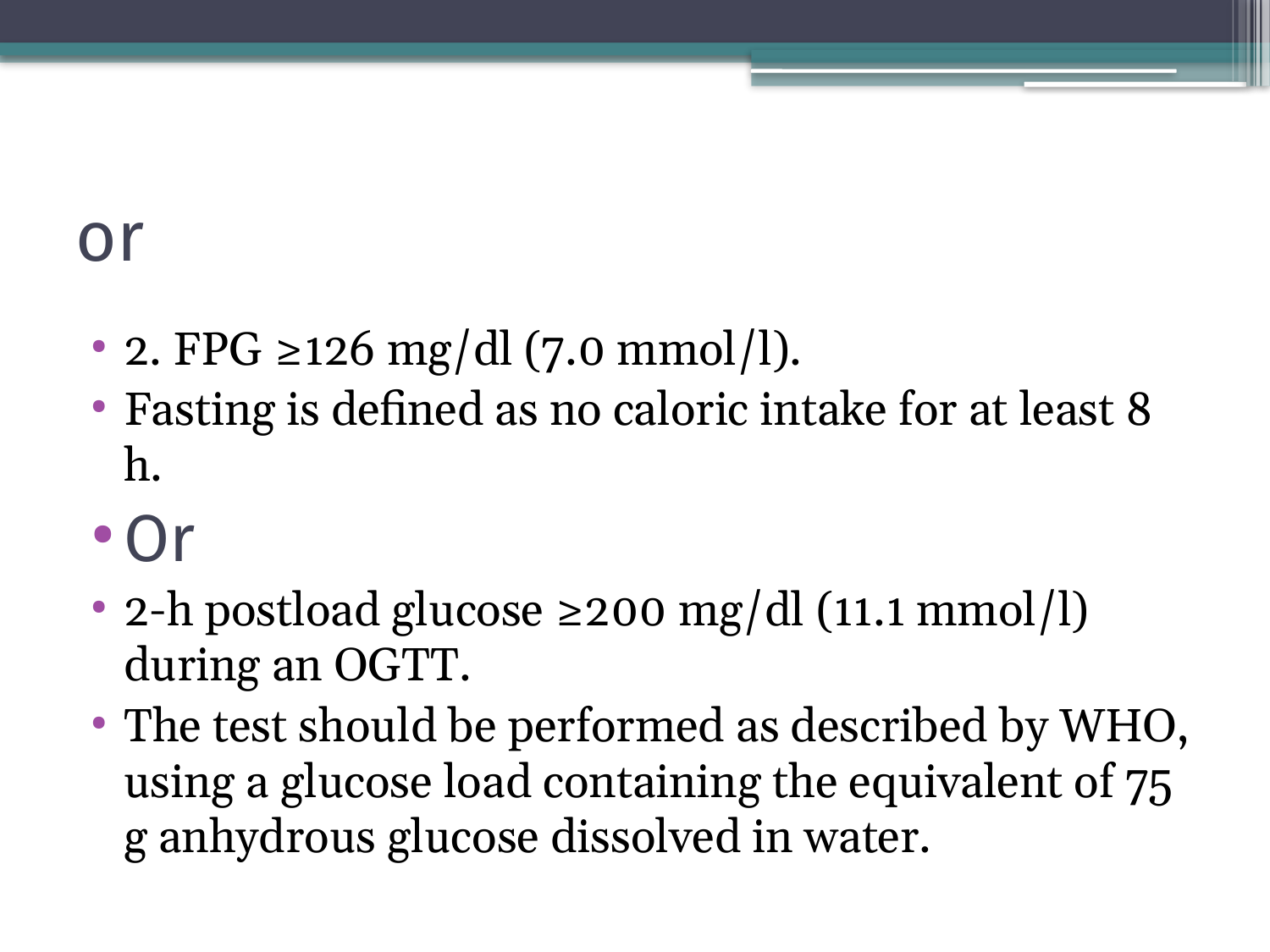

# or
2. FPG ≥126 mg/dl (7.0 mmol/l).
Fasting is defined as no caloric intake for at least 8 h.
Or
2-h postload glucose ≥200 mg/dl (11.1 mmol/l) during an OGTT.
The test should be performed as described by WHO, using a glucose load containing the equivalent of 75 g anhydrous glucose dissolved in water.